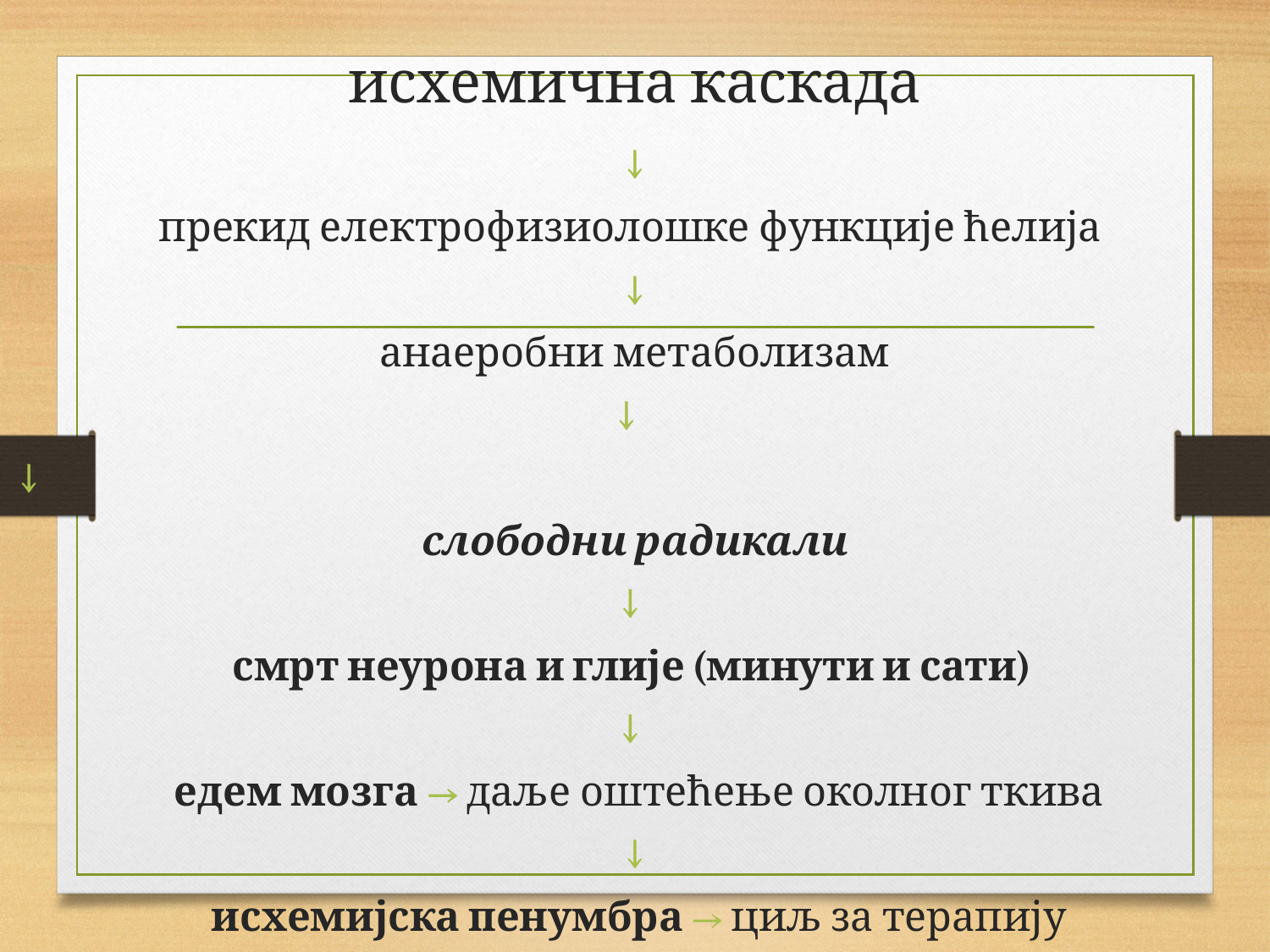

# исхемична каскада
↓
прекид електрофизиолошке функције ћелија
↓
 анаеробни метаболизам
↓
 ↓
 слободни радикали
↓
смрт неурона и глије (минути и сати)
↓
 едем мозга → даље оштећење околног ткива
↓
 исхемијска пенумбра → циљ за терапију